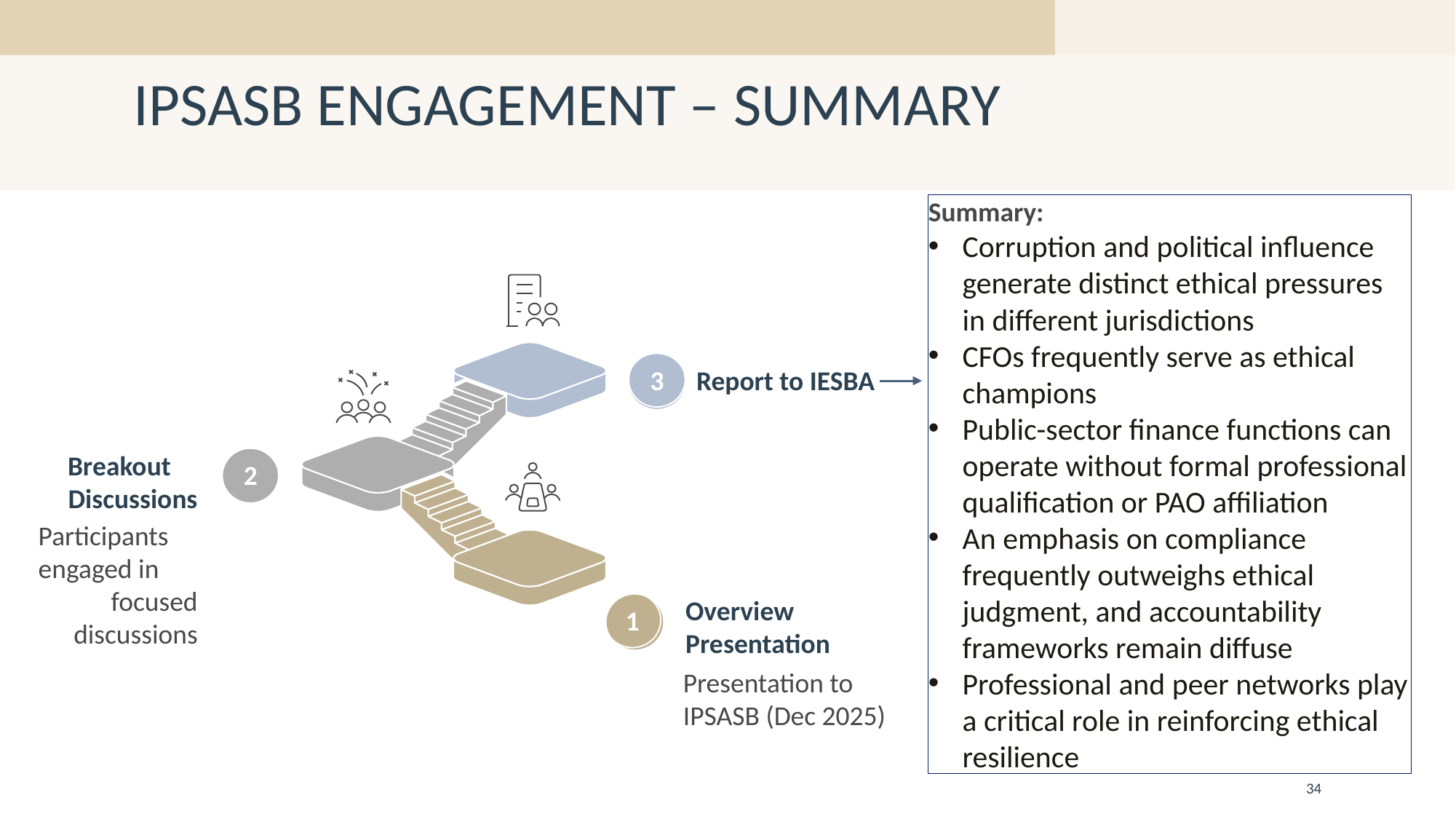

IPSASB ENGAGEMENT – SUMMARY
Summary:
Corruption and political influence generate distinct ethical pressures in different jurisdictions
CFOs frequently serve as ethical champions
Public-sector finance functions can operate without formal professional qualification or PAO affiliation
An emphasis on compliance frequently outweighs ethical judgment, and accountability frameworks remain diffuse
Professional and peer networks play a critical role in reinforcing ethical resilience

3
Report to IESBA

Breakout
Discussions
2

Participants engaged in
focused discussions

Overview
Presentation

1
Presentation to IPSASB (Dec 2025)

34